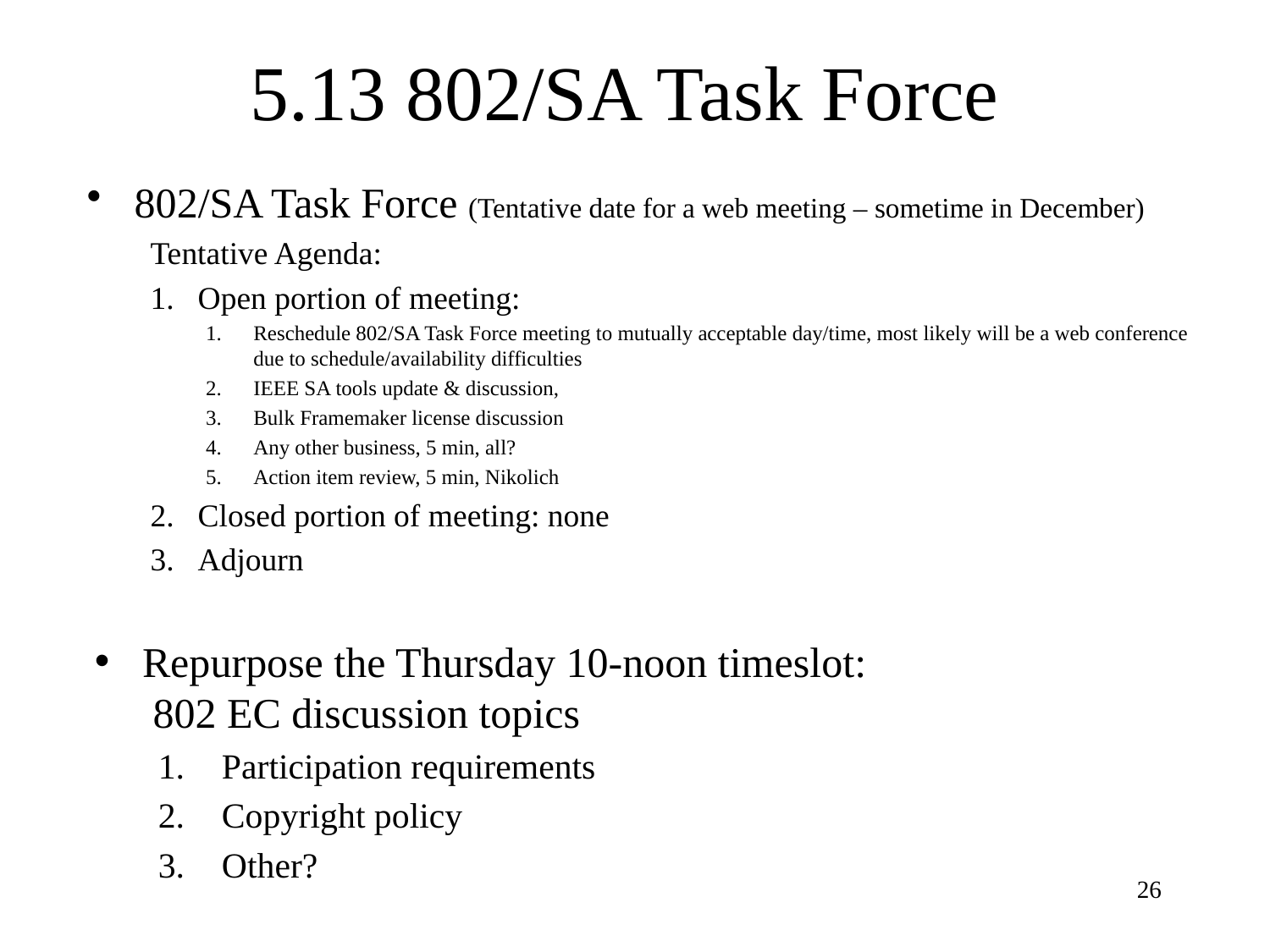

# 5.13 802/SA Task Force
802/SA Task Force (Tentative date for a web meeting – sometime in December)
Tentative Agenda:
Open portion of meeting:
Reschedule 802/SA Task Force meeting to mutually acceptable day/time, most likely will be a web conference due to schedule/availability difficulties
IEEE SA tools update & discussion,
Bulk Framemaker license discussion
Any other business, 5 min, all?
Action item review, 5 min, Nikolich
Closed portion of meeting: none
Adjourn

Repurpose the Thursday 10-noon timeslot:
 802 EC discussion topics
Participation requirements
Copyright policy
Other?

26